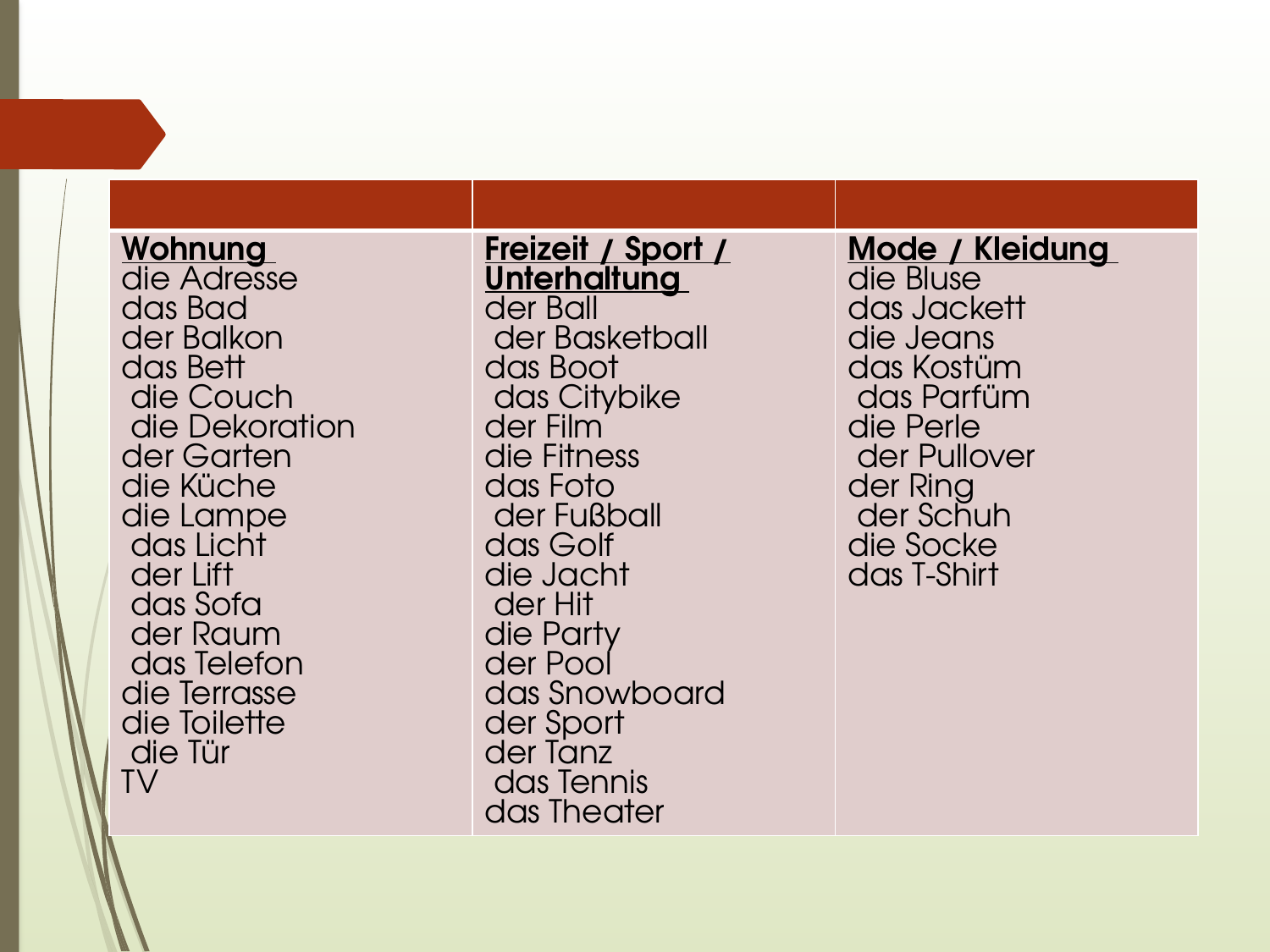

#
|  |  |  |
| --- | --- | --- |
| Wohnung die Adresse das Bad der Balkon das Bett die Couch die Dekoration der Garten die Küche die Lampe das Licht der Lift das Sofa der Raum das Telefon die Terrasse die Toilette die Tür TV | Freizeit / Sport / Unterhaltung der Ball der Basketball das Boot das Citybike der Film die Fitness das Foto der Fußball das Golf die Jacht der Hit die Party der Pool das Snowboard der Sport der Tanz das Tennis das Theater | Mode / Kleidung die Bluse das Jackett die Jeans das Kostüm das Parfüm die Perle der Pullover der Ring der Schuh die Socke das T-Shirt |